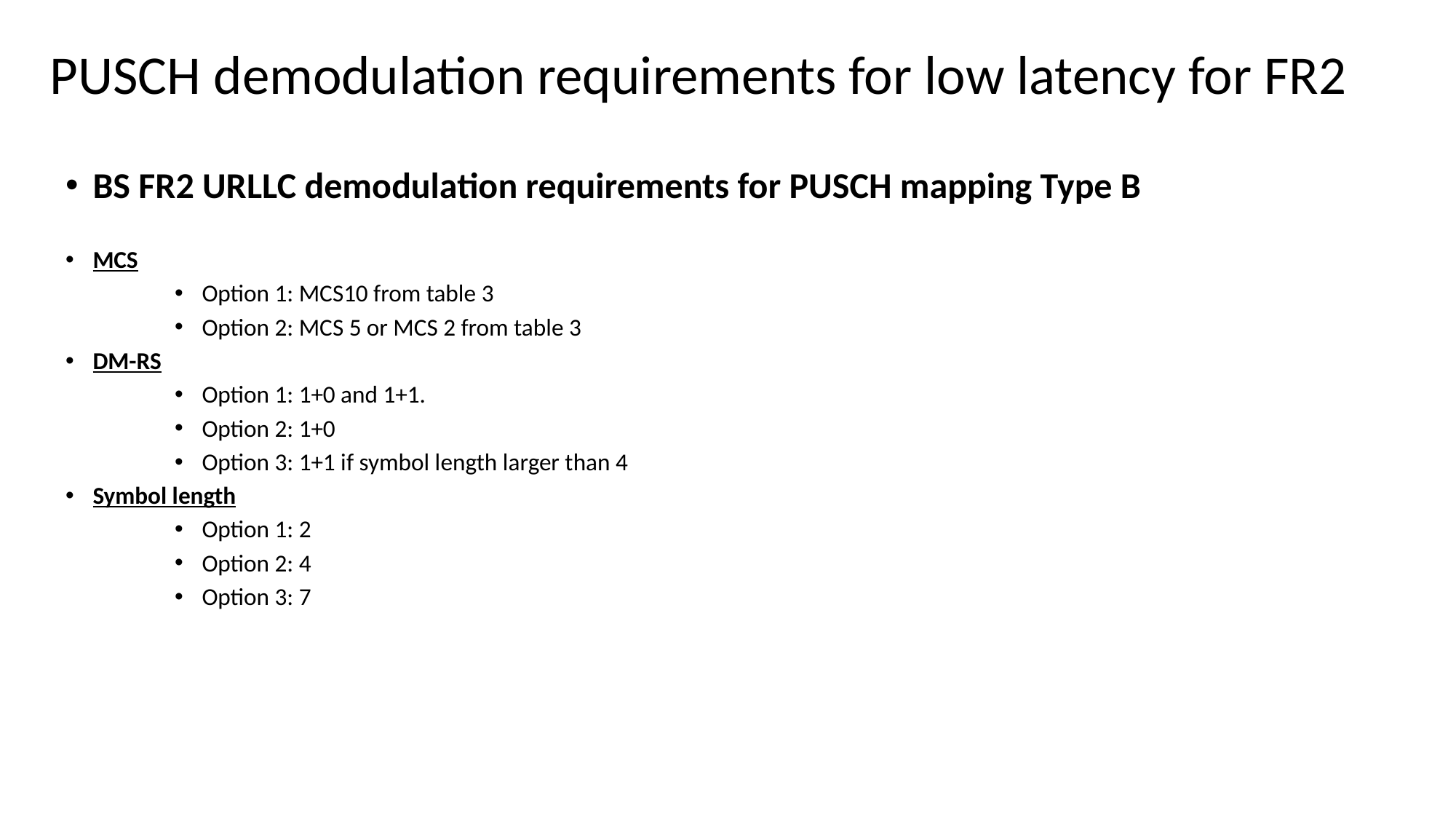

# PUSCH demodulation requirements for low latency for FR2
BS FR2 URLLC demodulation requirements for PUSCH mapping Type B

MCS
Option 1: MCS10 from table 3
Option 2: MCS 5 or MCS 2 from table 3
DM-RS
Option 1: 1+0 and 1+1.
Option 2: 1+0
Option 3: 1+1 if symbol length larger than 4
Symbol length
Option 1: 2
Option 2: 4
Option 3: 7